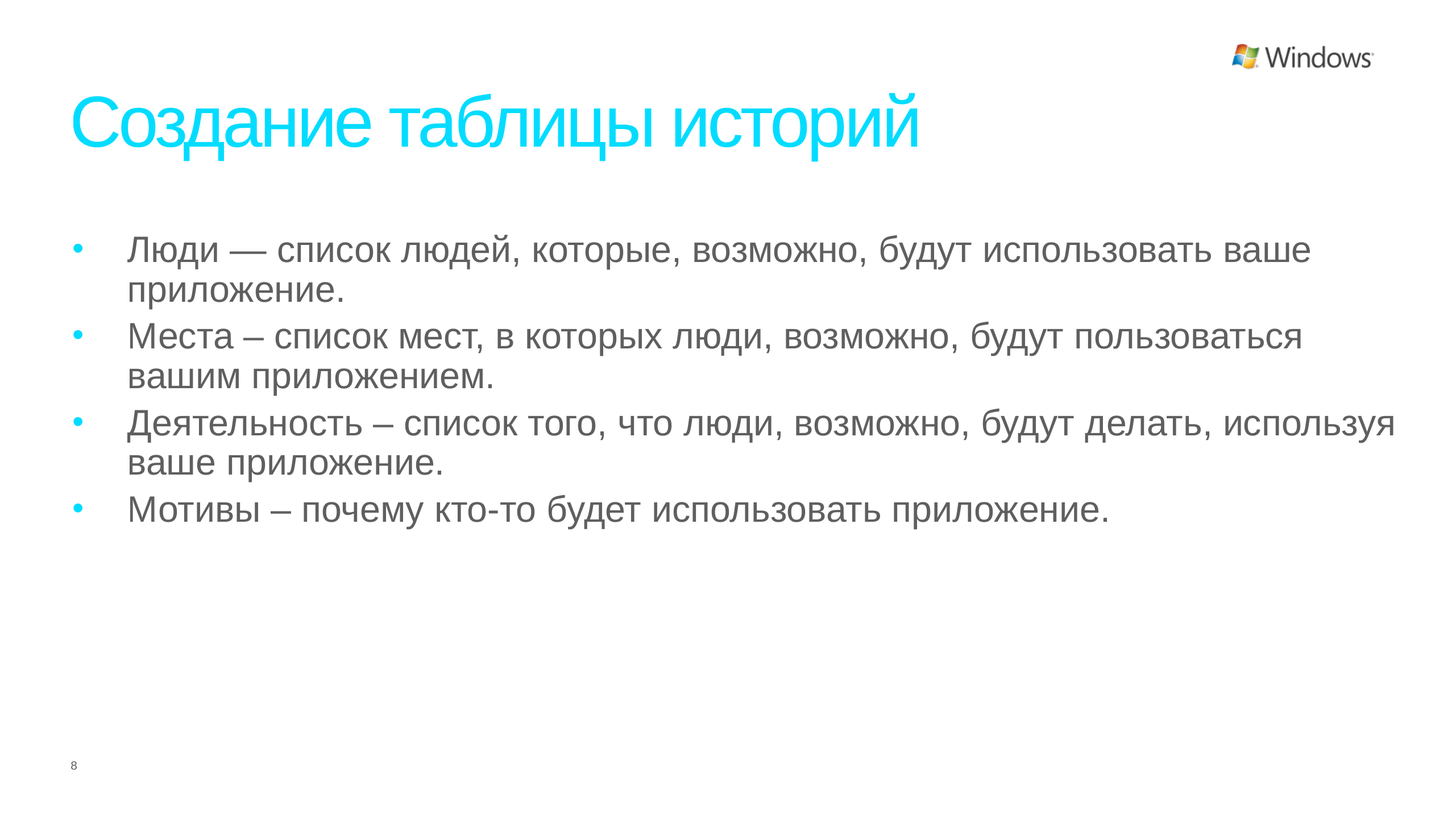

# Создание таблицы историй

Люди — список людей, которые, возможно, будут использовать ваше приложение.
Места – список мест, в которых люди, возможно, будут пользоваться вашим приложением.
Деятельность – список того, что люди, возможно, будут делать, используя ваше приложение.
Мотивы – почему кто-то будет использовать приложение.